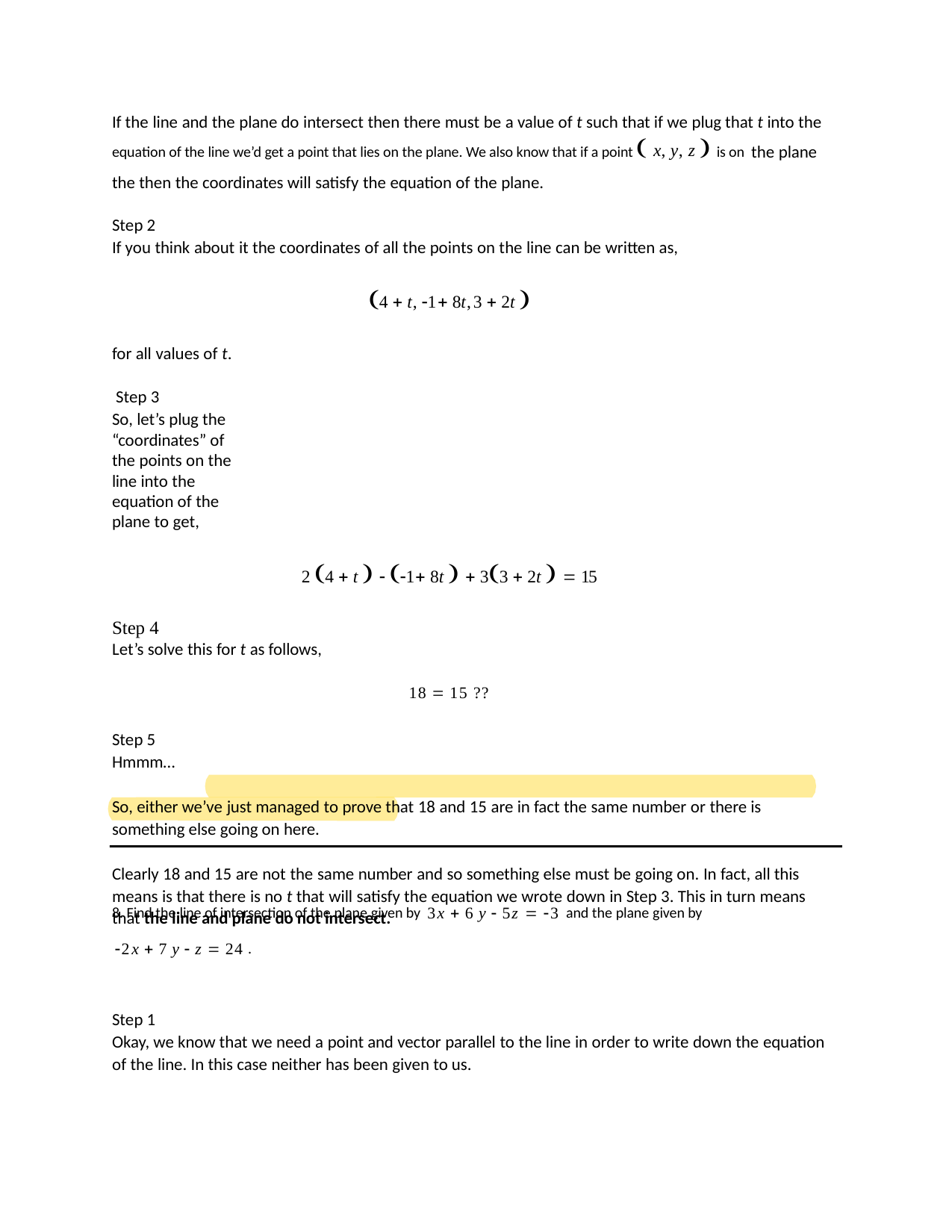

If the line and the plane do intersect then there must be a value of t such that if we plug that t into the
equation of the line we’d get a point that lies on the plane. We also know that if a point ( x, y, z ) is on  the plane the then the coordinates will satisfy the equation of the plane.

Step 2
If you think about it the coordinates of all the points on the line can be written as,

(4 + t, −1+ 8t,3 + 2t )
for all values of t.  Step 3
So, let’s plug the “coordinates” of the points on the line into the equation of the plane to get,

2 (4 + t ) − (−1+ 8t ) + 3(3 + 2t ) = 15
Step 4
Let’s solve this for t as follows,

18 = 15 ??

Step 5  Hmmm…

So, either we’ve just managed to prove that 18 and 15 are in fact the same number or there is  something else going on here.

Clearly 18 and 15 are not the same number and so something else must be going on. In fact, all this  means is that there is no t that will satisfy the equation we wrote down in Step 3. This in turn means  that the line and plane do not intersect.

8. Find the line of intersection of the plane given by 3x + 6 y − 5z = −3 and the plane given by
−2x + 7 y − z = 24 .

Step 1
Okay, we know that we need a point and vector parallel to the line in order to write down the equation  of the line. In this case neither has been given to us.